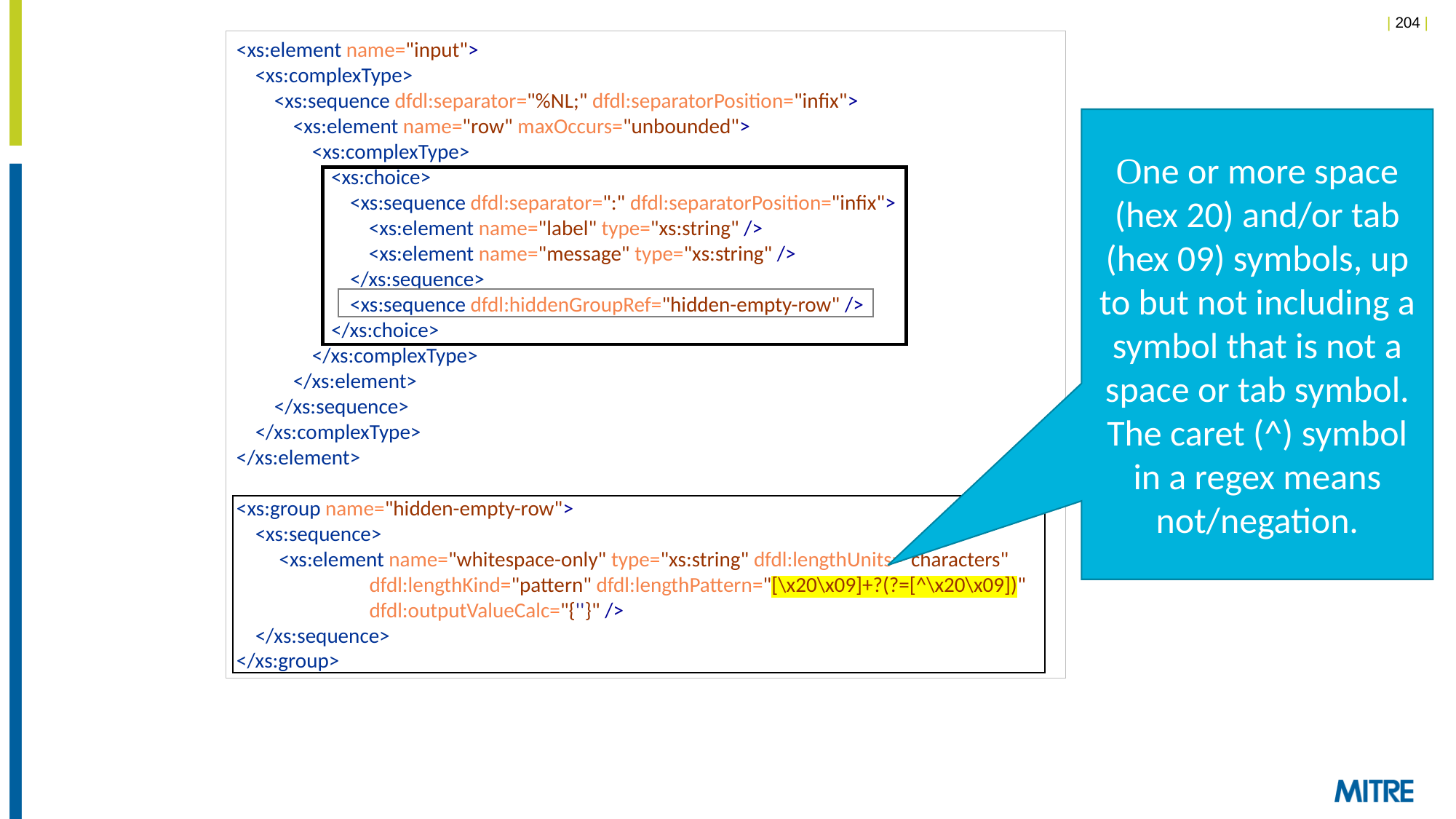

<xs:element name="input">
    <xs:complexType>
        <xs:sequence dfdl:separator="%NL;" dfdl:separatorPosition="infix">
            <xs:element name="row" maxOccurs="unbounded">
                <xs:complexType>
                    <xs:choice>
                        <xs:sequence dfdl:separator=":" dfdl:separatorPosition="infix">
                            <xs:element name="label" type="xs:string" />
                            <xs:element name="message" type="xs:string" />
                        </xs:sequence>
                        <xs:sequence dfdl:hiddenGroupRef="hidden-empty-row" />
                    </xs:choice>
                </xs:complexType>
            </xs:element>
        </xs:sequence>
    </xs:complexType>
</xs:element>
<xs:group name="hidden-empty-row">
    <xs:sequence>
         <xs:element name="whitespace-only" type="xs:string" dfdl:lengthUnits="characters"
	     dfdl:lengthKind="pattern" dfdl:lengthPattern="[\x20\x09]+?(?=[^\x20\x09])"
	     dfdl:outputValueCalc="{''}" />
    </xs:sequence>
</xs:group>
One or more space (hex 20) and/or tab (hex 09) symbols, up to but not including a symbol that is not a space or tab symbol. The caret (^) symbol in a regex means not/negation.